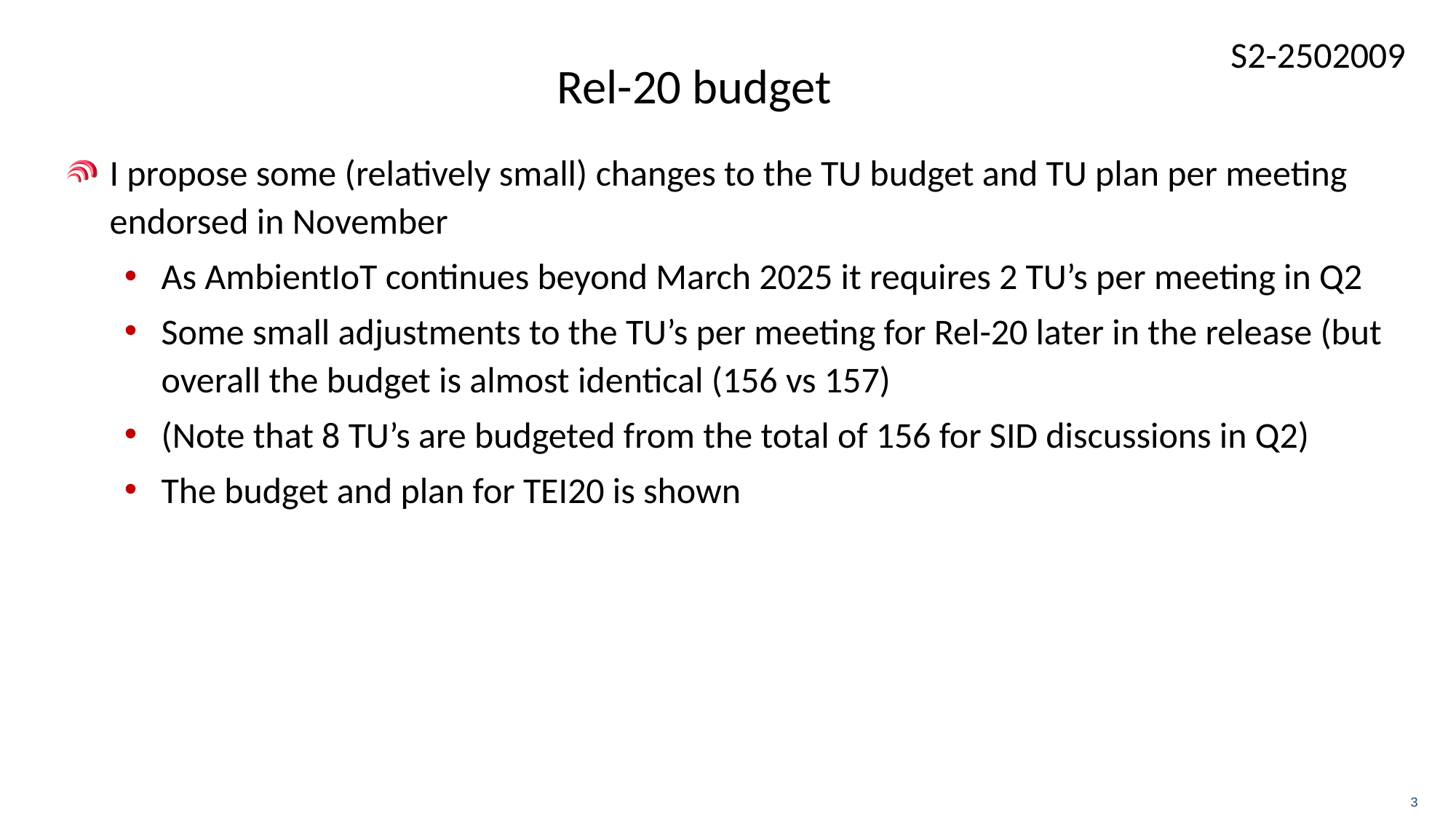

# Rel-20 budget
I propose some (relatively small) changes to the TU budget and TU plan per meeting endorsed in November
As AmbientIoT continues beyond March 2025 it requires 2 TU’s per meeting in Q2
Some small adjustments to the TU’s per meeting for Rel-20 later in the release (but overall the budget is almost identical (156 vs 157)
(Note that 8 TU’s are budgeted from the total of 156 for SID discussions in Q2)
The budget and plan for TEI20 is shown